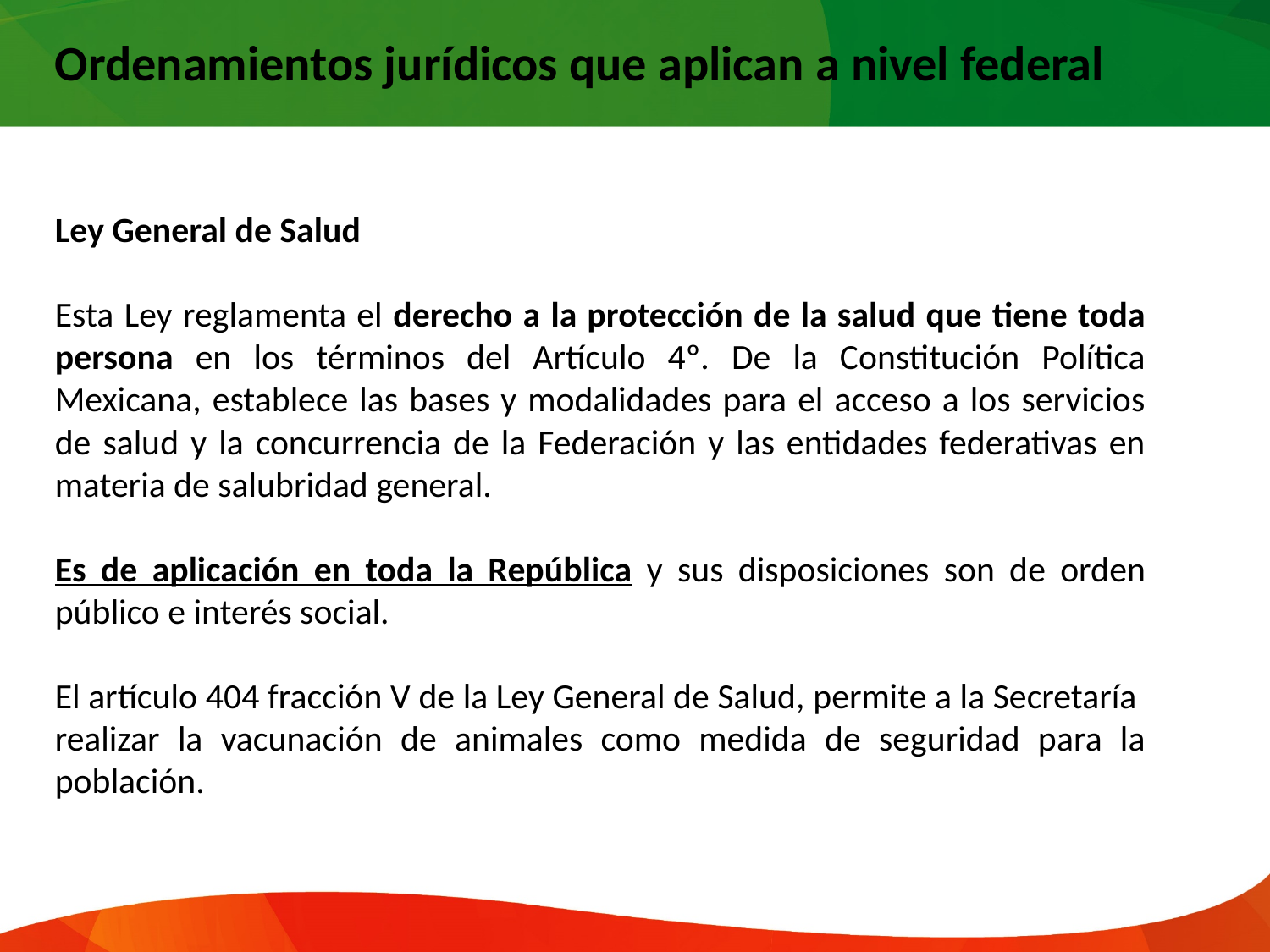

Ordenamientos jurídicos que aplican a nivel federal

Ley General de Salud

Esta Ley reglamenta el derecho a la protección de la salud que tiene toda persona en los términos del Artículo 4º. De la Constitución Política Mexicana, establece las bases y modalidades para el acceso a los servicios de salud y la concurrencia de la Federación y las entidades federativas en materia de salubridad general.

Es de aplicación en toda la República y sus disposiciones son de orden público e interés social.

El artículo 404 fracción V de la Ley General de Salud, permite a la Secretaría  realizar la vacunación de animales como medida de seguridad para la población.